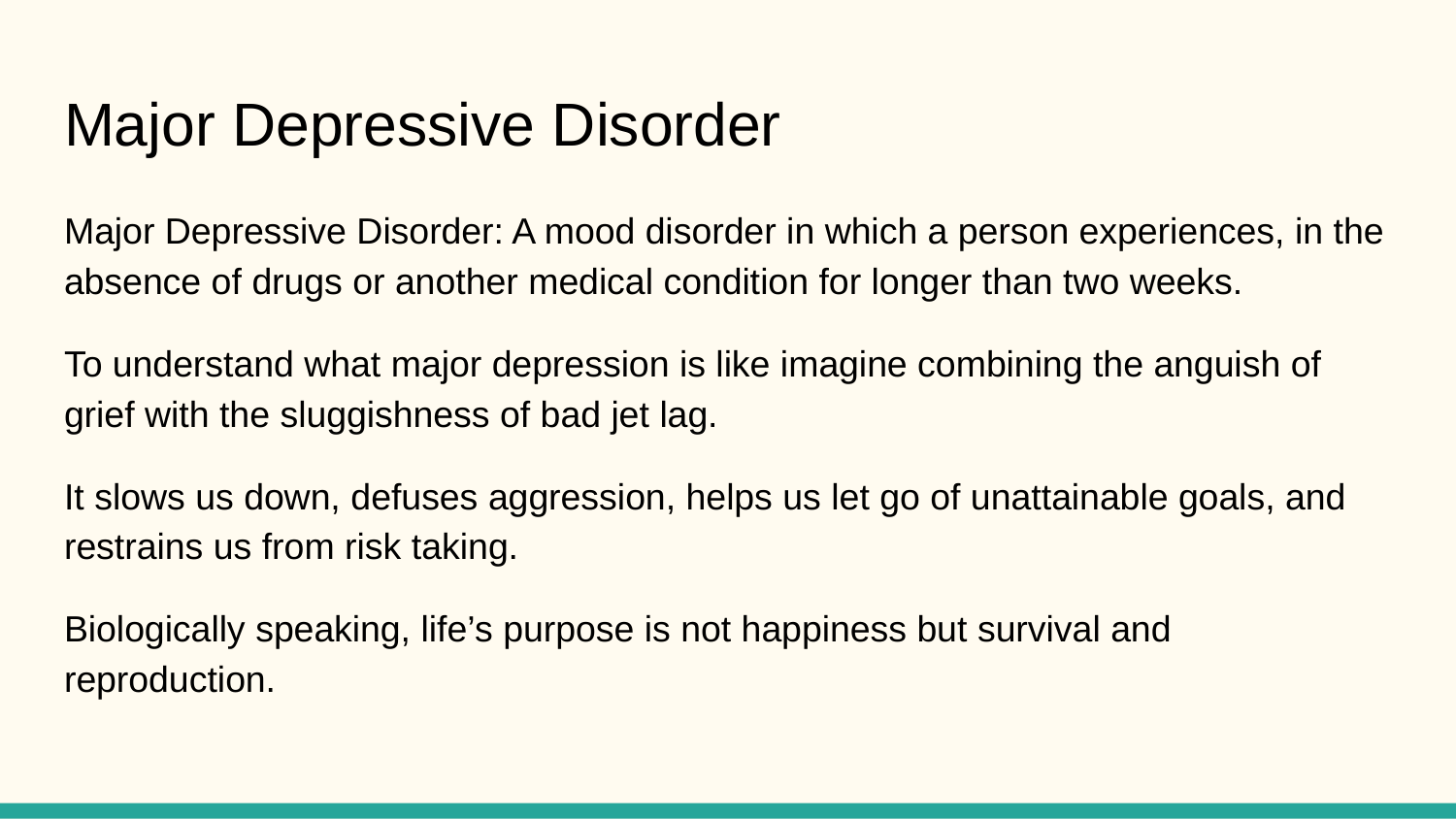

# Major Depressive Disorder
Major Depressive Disorder: A mood disorder in which a person experiences, in the absence of drugs or another medical condition for longer than two weeks.
To understand what major depression is like imagine combining the anguish of grief with the sluggishness of bad jet lag.
It slows us down, defuses aggression, helps us let go of unattainable goals, and restrains us from risk taking.
Biologically speaking, life’s purpose is not happiness but survival and reproduction.